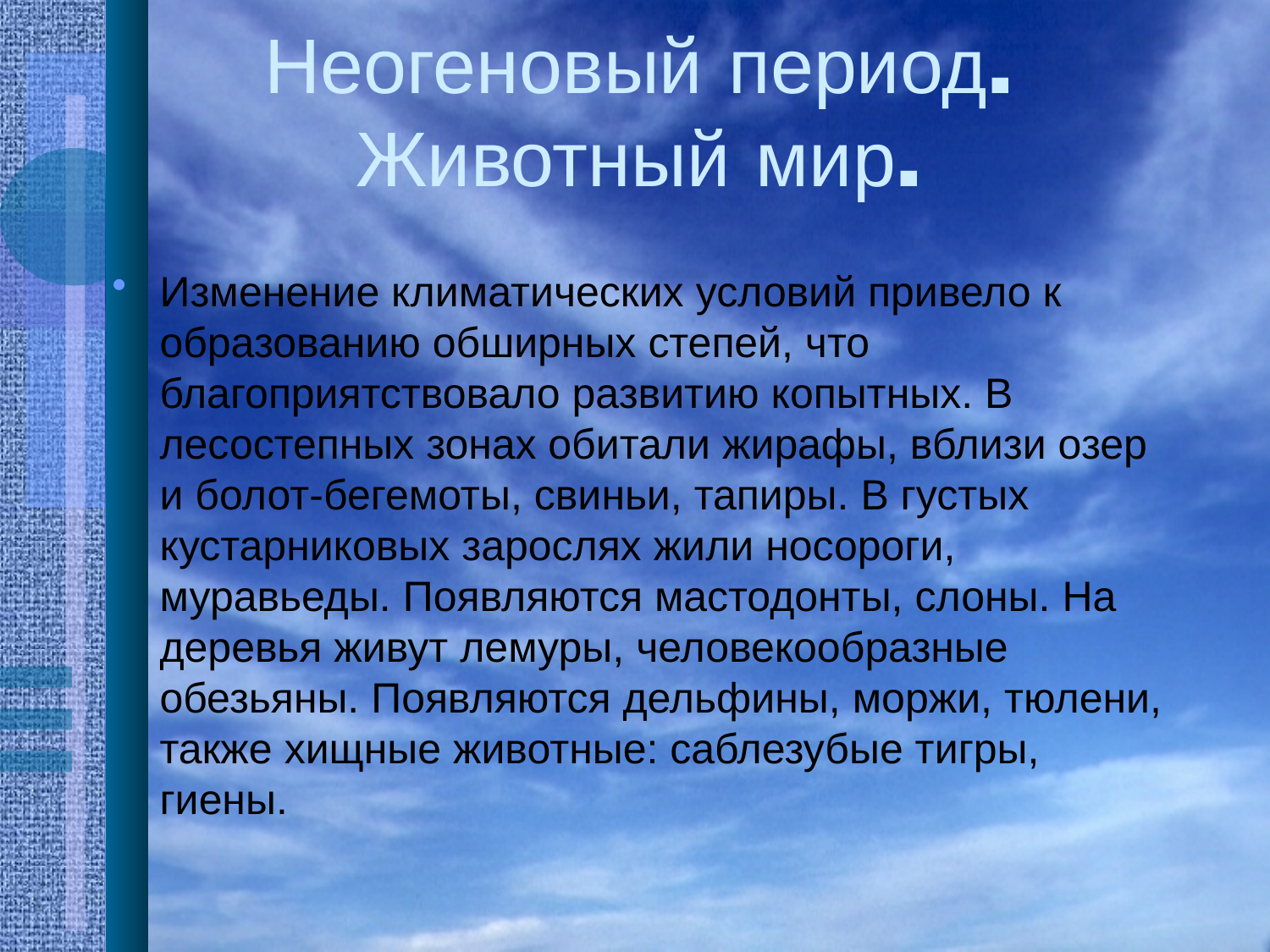

# Неогеновый период. Животный мир.
Изменение климатических условий привело к образованию обширных степей, что благоприятствовало развитию копытных. В лесостепных зонах обитали жирафы, вблизи озер и болот-бегемоты, свиньи, тапиры. В густых кустарниковых зарослях жили носороги, муравьеды. Появляются мастодонты, слоны. На деревья живут лемуры, человекообразные обезьяны. Появляются дельфины, моржи, тюлени, также хищные животные: саблезубые тигры, гиены.